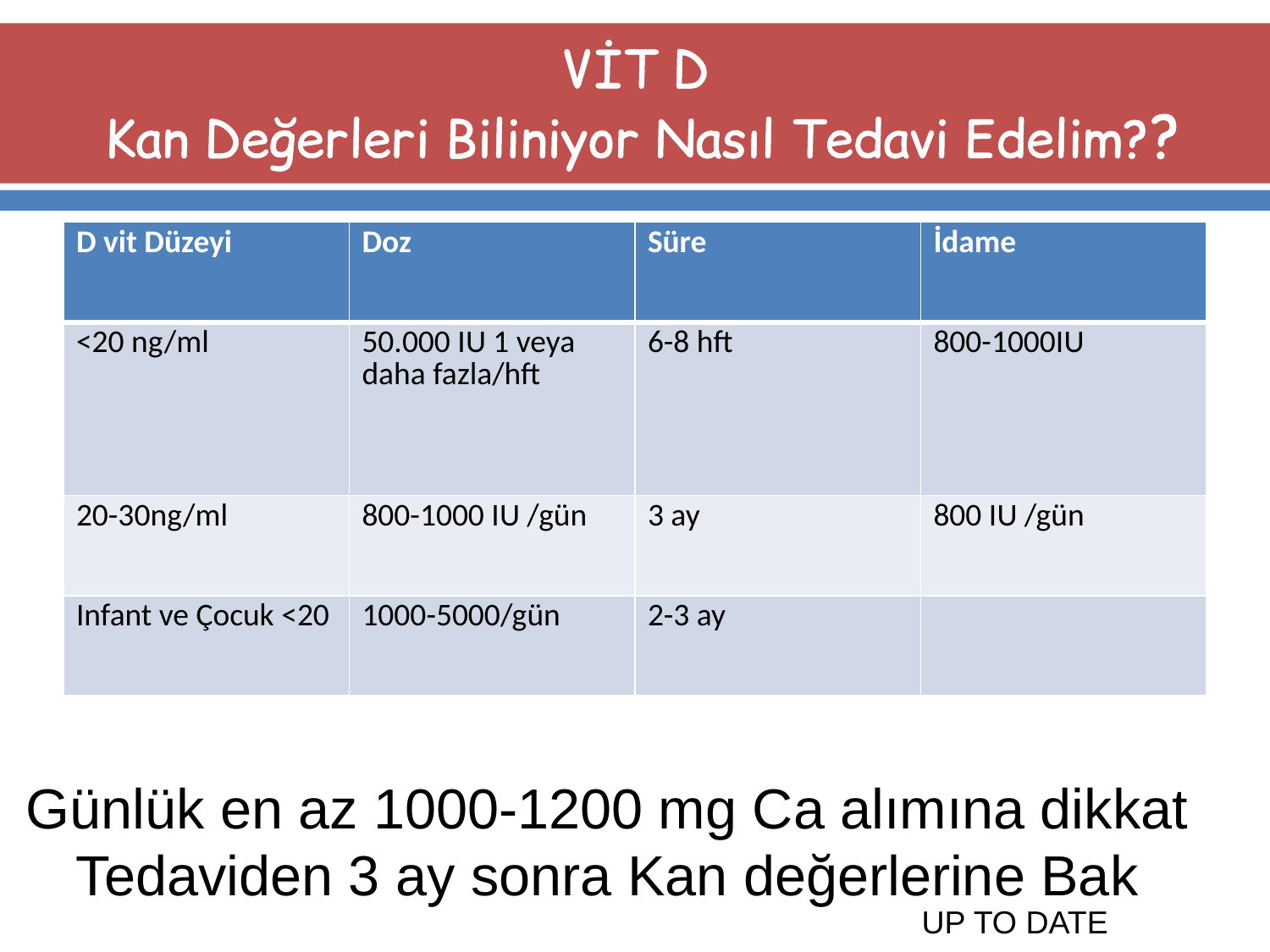

# VİT D Kan Değerleri Biliniyor Nasıl Tedavi Edelim??
| D vit Düzeyi | Doz | Süre | İdame |
| --- | --- | --- | --- |
| <20 ng/ml | 50.000 IU 1 veya daha fazla/hft | 6-8 hft | 800-1000IU |
| 20-30ng/ml | 800-1000 IU /gün | 3 ay | 800 IU /gün |
| Infant ve Çocuk <20 | 1000-5000/gün | 2-3 ay |  |
Günlük en az 1000-1200 mg Ca alımına dikkat
Tedaviden 3 ay sonra Kan değerlerine Bak
UP TO DATE